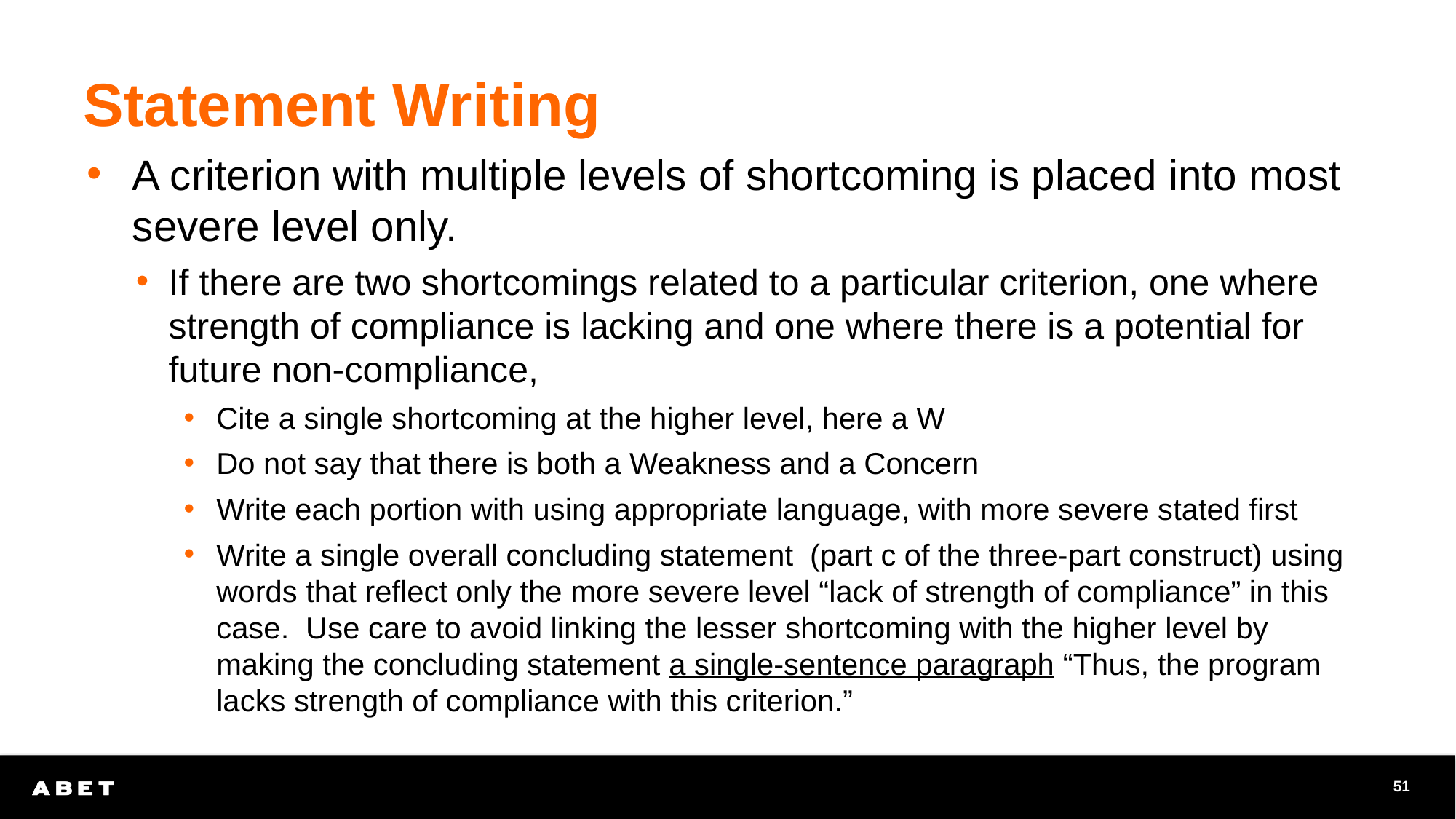

# Statement Writing
A criterion with multiple levels of shortcoming is placed into most severe level only.
If there are two shortcomings related to a particular criterion, one where strength of compliance is lacking and one where there is a potential for future non-compliance,
Cite a single shortcoming at the higher level, here a W
Do not say that there is both a Weakness and a Concern
Write each portion with using appropriate language, with more severe stated first
Write a single overall concluding statement  (part c of the three-part construct) using words that reflect only the more severe level “lack of strength of compliance” in this case.  Use care to avoid linking the lesser shortcoming with the higher level by making the concluding statement a single-sentence paragraph “Thus, the program lacks strength of compliance with this criterion.”